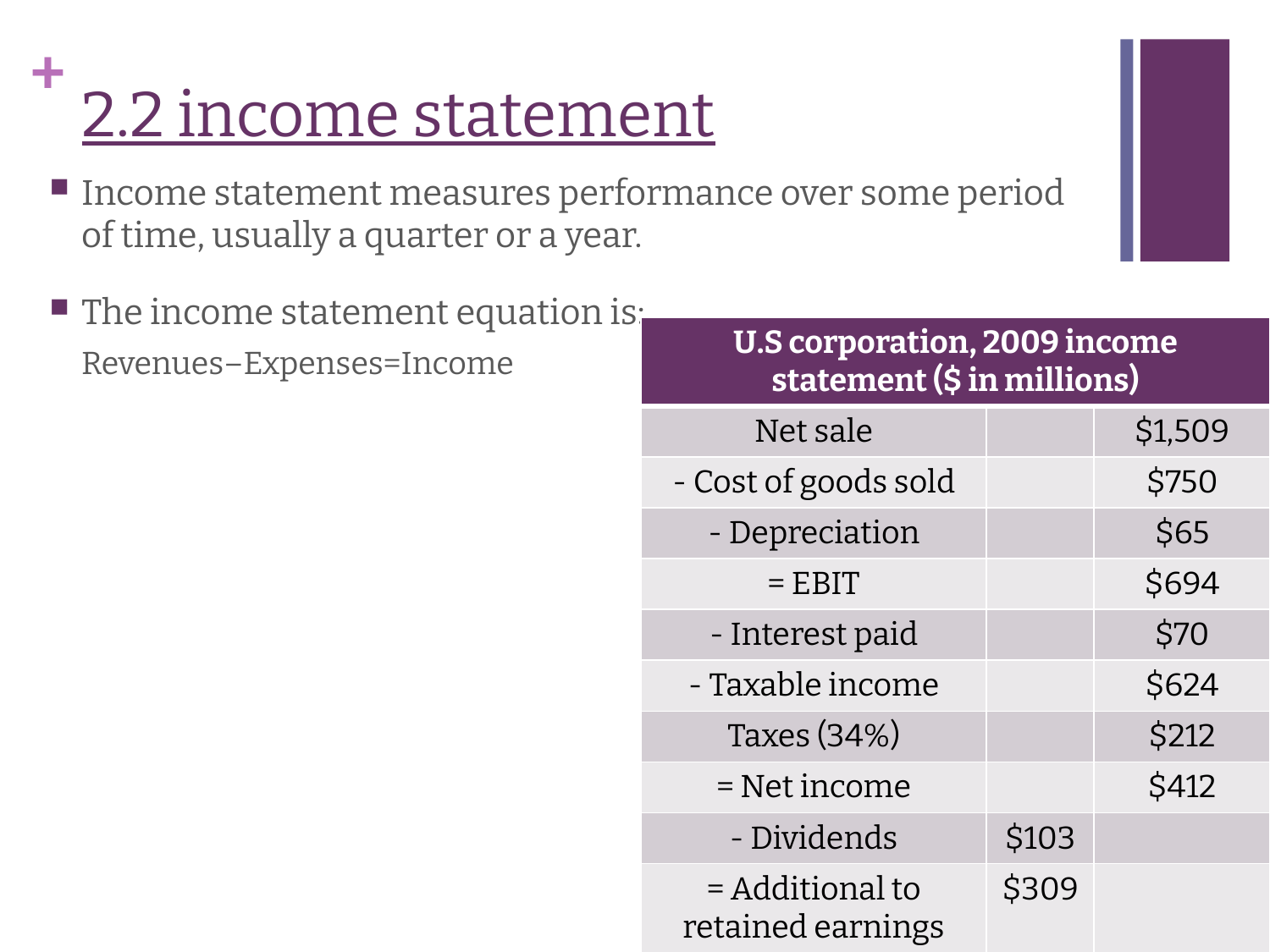

# 2.2 income statement
Income statement measures performance over some period of time, usually a quarter or a year.
The income statement equation is:
Revenues–Expenses=Income

| U.S corporation, 2009 income statement ($ in millions) |  |  |
| --- | --- | --- |
| Net sale |  | $1,509 |
| - Cost of goods sold |  | $750 |
| - Depreciation |  | $65 |
| = EBIT |  | $694 |
| - Interest paid |  | $70 |
| - Taxable income |  | $624 |
| Taxes (34%) |  | $212 |
| = Net income |  | $412 |
| - Dividends | $103 |  |
| = Additional to retained earnings | $309 |  |